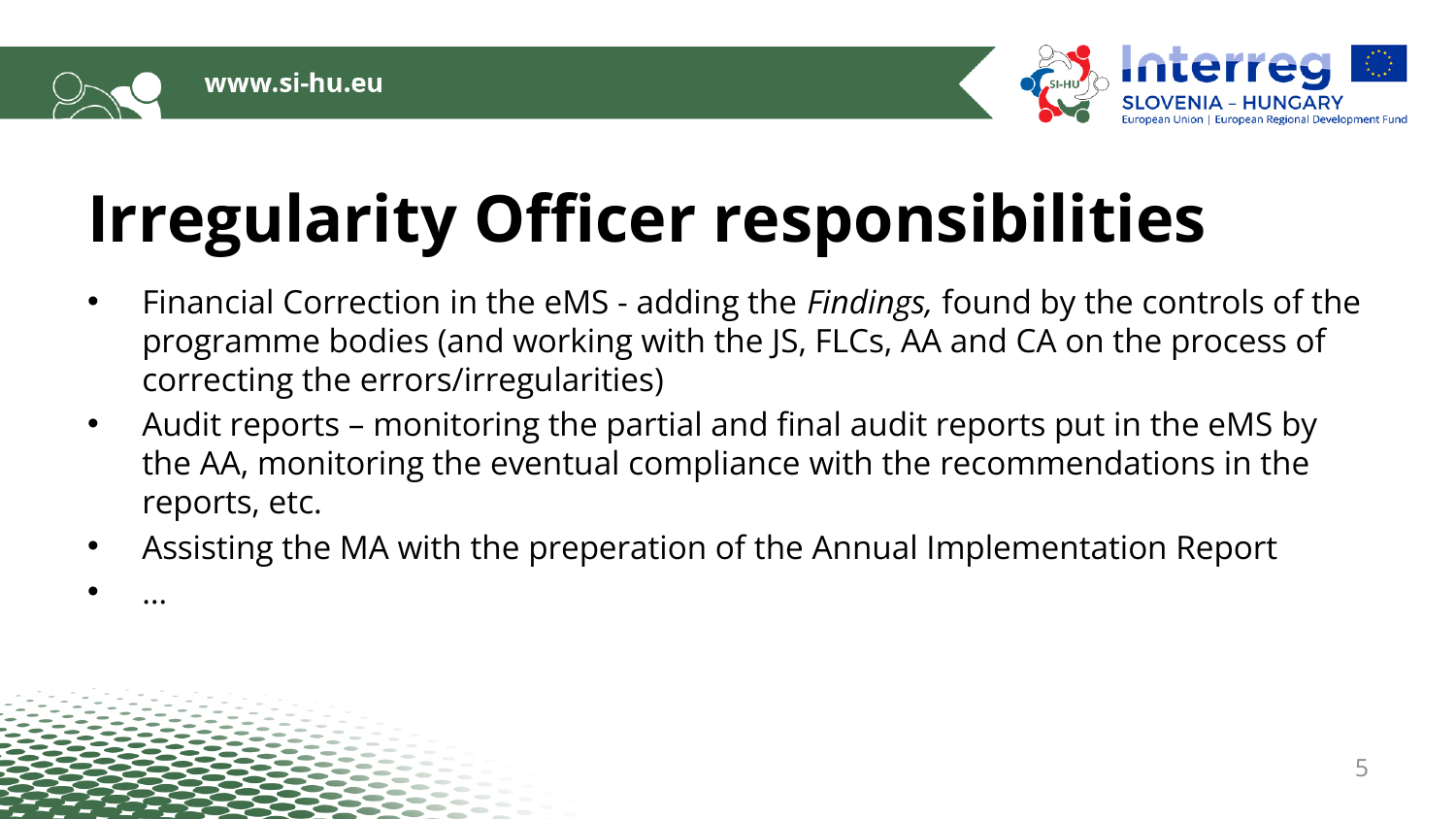

# Irregularity Officer responsibilities
Financial Correction in the eMS - adding the Findings, found by the controls of the programme bodies (and working with the JS, FLCs, AA and CA on the process of correcting the errors/irregularities)
Audit reports – monitoring the partial and final audit reports put in the eMS by the AA, monitoring the eventual compliance with the recommendations in the reports, etc.
Assisting the MA with the preperation of the Annual Implementation Report
…

5